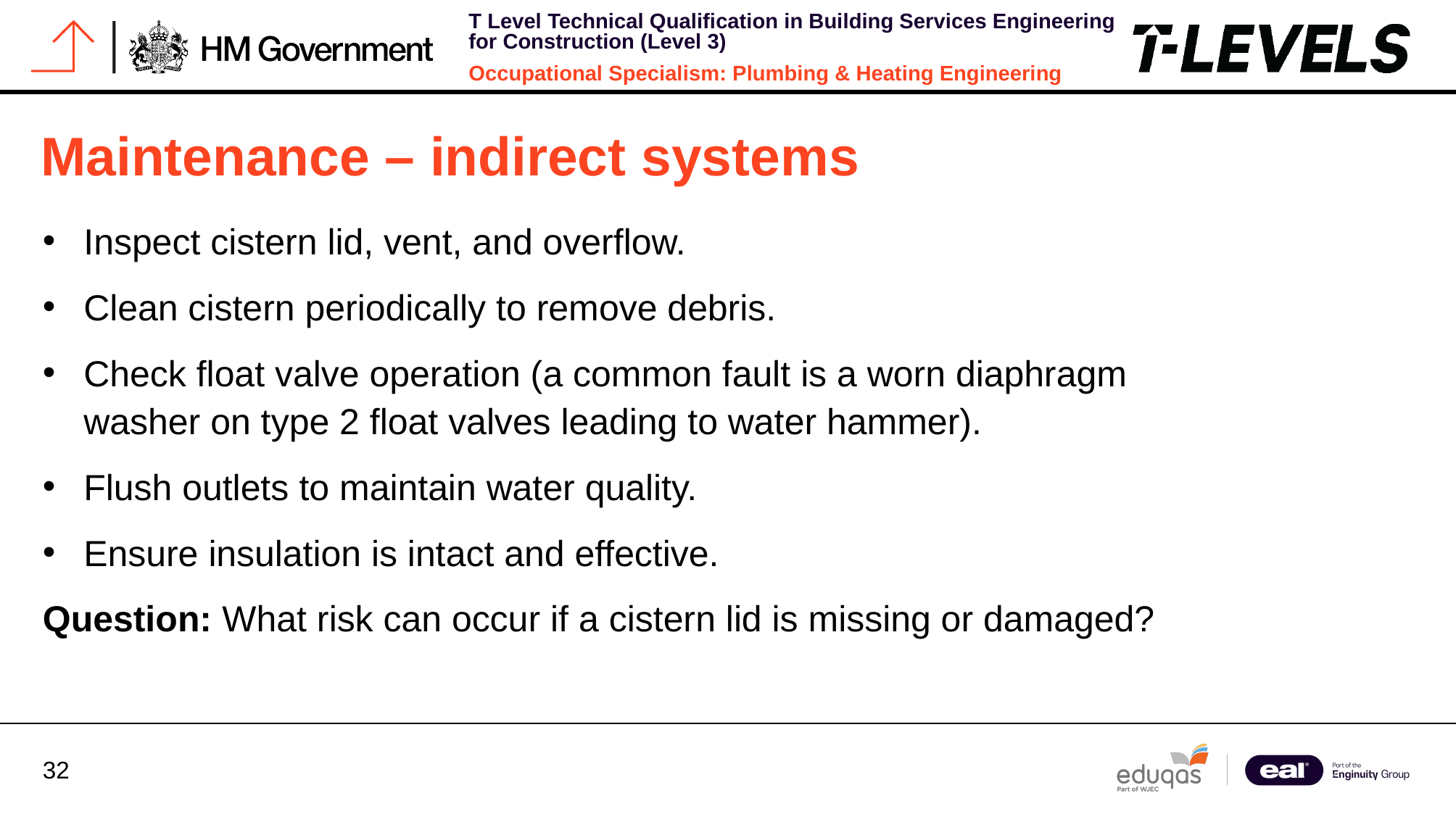

# Maintenance – indirect systems
Inspect cistern lid, vent, and overflow.
Clean cistern periodically to remove debris.
Check float valve operation (a common fault is a worn diaphragm washer on type 2 float valves leading to water hammer).
Flush outlets to maintain water quality.
Ensure insulation is intact and effective.
Question: What risk can occur if a cistern lid is missing or damaged?